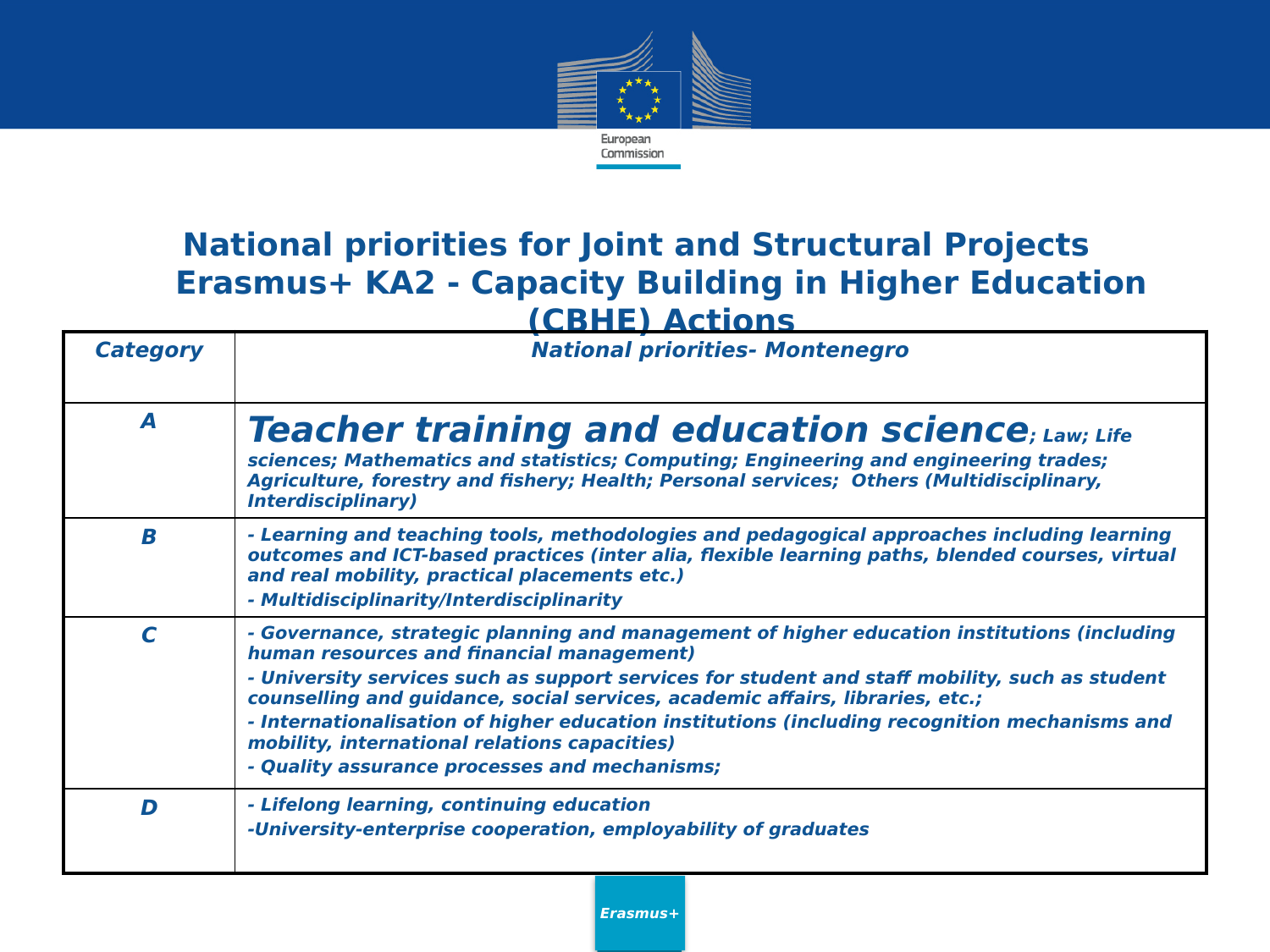

National priorities for Joint and Structural Projects
Erasmus+ KA2 - Capacity Building in Higher Education (CBHE) Actions
| Category | National priorities- Montenegro |
| --- | --- |
| A | Teacher training and education science; Law; Life sciences; Mathematics and statistics; Computing; Engineering and engineering trades; Agriculture, forestry and fishery; Health; Personal services; Others (Multidisciplinary, Interdisciplinary) |
| B | - Learning and teaching tools, methodologies and pedagogical approaches including learning outcomes and ICT-based practices (inter alia, flexible learning paths, blended courses, virtual and real mobility, practical placements etc.) - Multidisciplinarity/Interdisciplinarity |
| C | - Governance, strategic planning and management of higher education institutions (including human resources and financial management) - University services such as support services for student and staff mobility, such as student counselling and guidance, social services, academic affairs, libraries, etc.; - Internationalisation of higher education institutions (including recognition mechanisms and mobility, international relations capacities) - Quality assurance processes and mechanisms; |
| D | - Lifelong learning, continuing education -University-enterprise cooperation, employability of graduates |